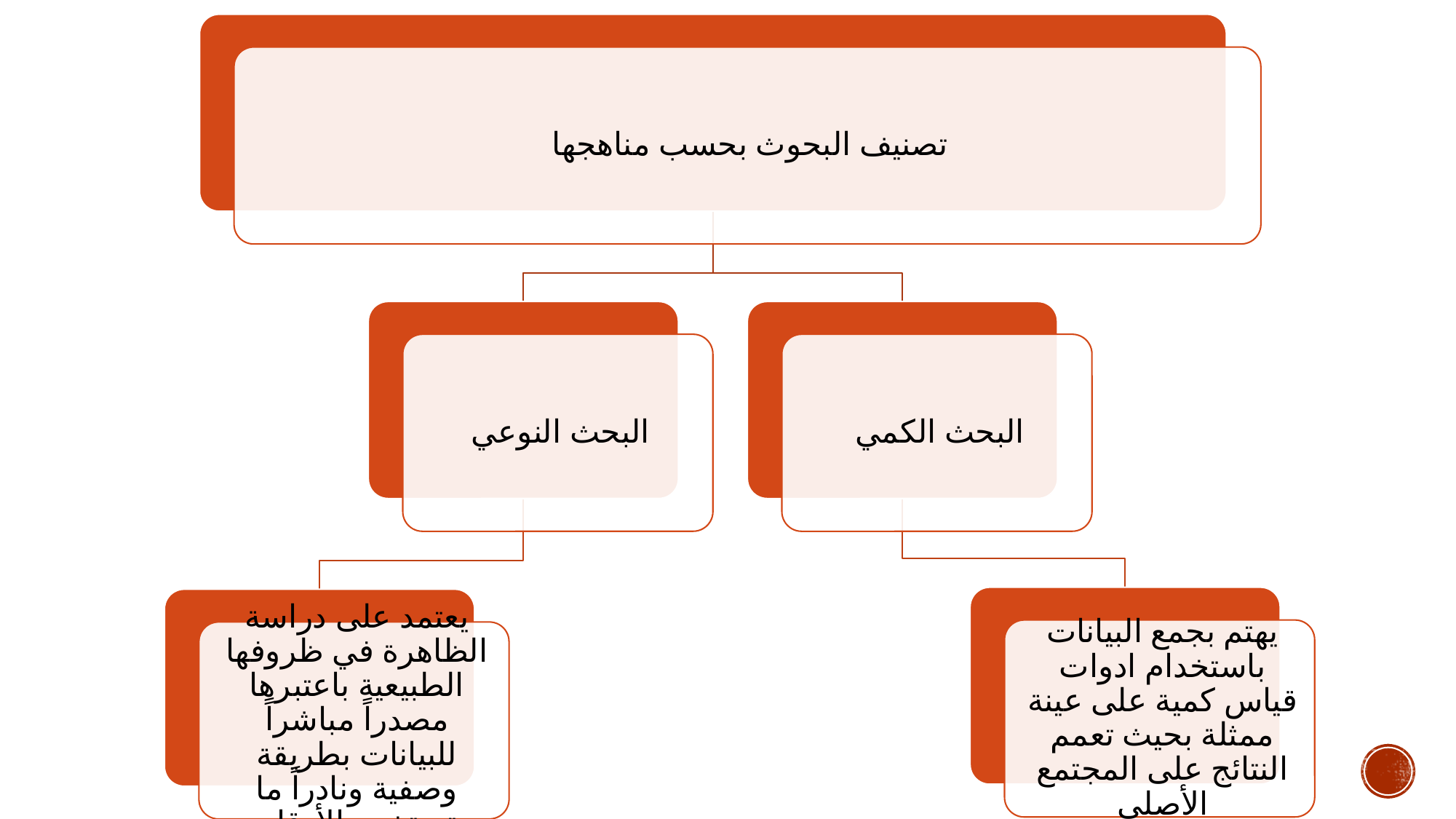

تصنيف البحوث بحسب مناهجها
البحث النوعي
يعتمد على دراسة الظاهرة في ظروفها الطبيعية باعتبرها مصدراً مباشراً للبيانات بطريقة وصفية ونادراً ما تستخدم الأرقام
البحث الكمي
يهتم بجمع البيانات باستخدام ادوات قياس كمية على عينة ممثلة بحيث تعمم النتائج على المجتمع الأصلي